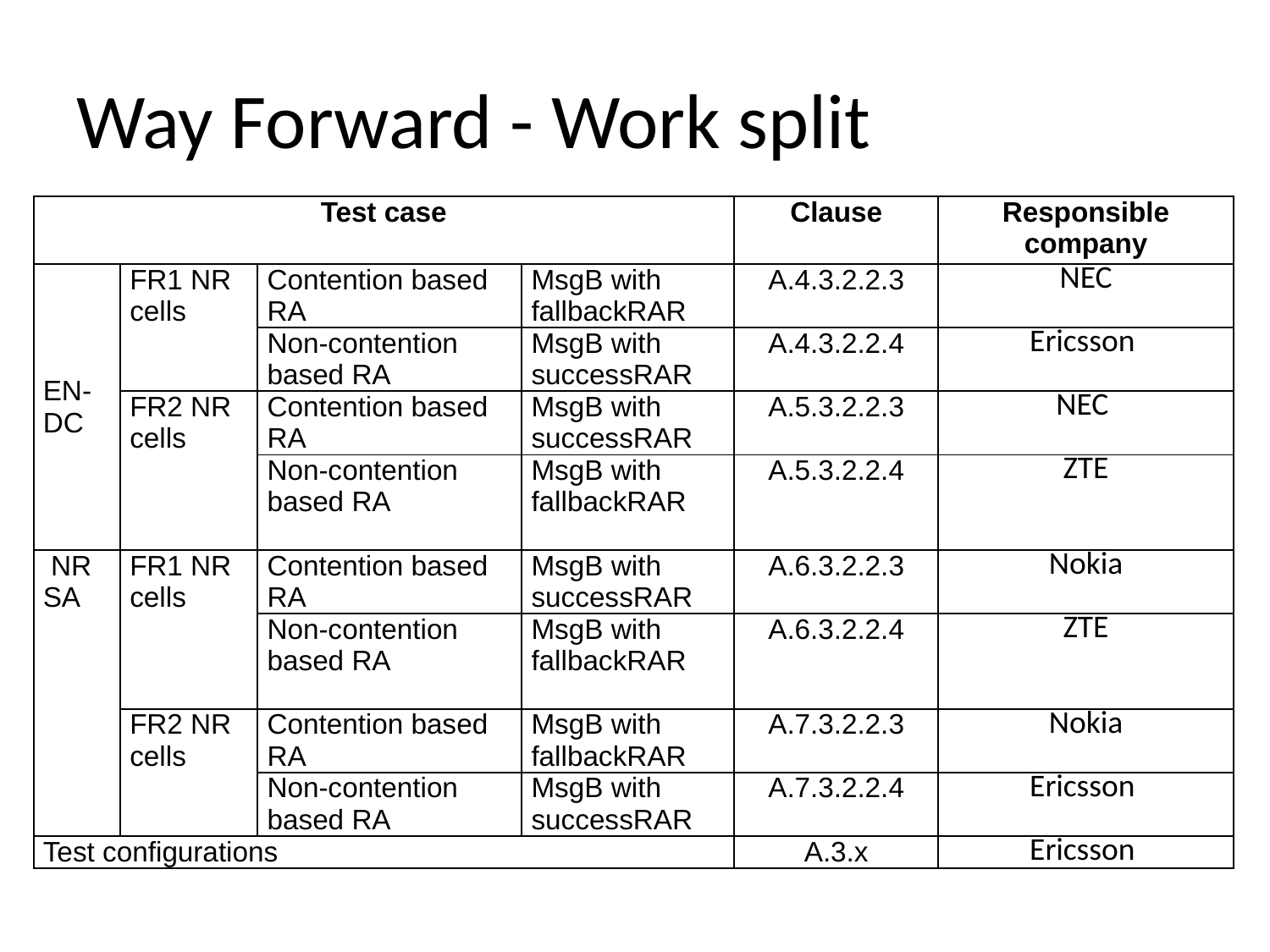

# Way Forward - Work split
| Test case |  |  |  | Clause | Responsible company |
| --- | --- | --- | --- | --- | --- |
| EN-DC | FR1 NR cells | Contention based RA | MsgB with fallbackRAR | A.4.3.2.2.3 | NEC |
|  |  | Non-contention based RA | MsgB with successRAR | A.4.3.2.2.4 | Ericsson |
|  | FR2 NR cells | Contention based RA | MsgB with successRAR | A.5.3.2.2.3 | NEC |
|  |  | Non-contention based RA | MsgB with fallbackRAR | A.5.3.2.2.4 | ZTE |
| NR SA | FR1 NR cells | Contention based RA | MsgB with successRAR | A.6.3.2.2.3 | Nokia |
|  |  | Non-contention based RA | MsgB with fallbackRAR | A.6.3.2.2.4 | ZTE |
|  | FR2 NR cells | Contention based RA | MsgB with fallbackRAR | A.7.3.2.2.3 | Nokia |
|  |  | Non-contention based RA | MsgB with successRAR | A.7.3.2.2.4 | Ericsson |
| Test configurations |  |  |  | A.3.x | Ericsson |